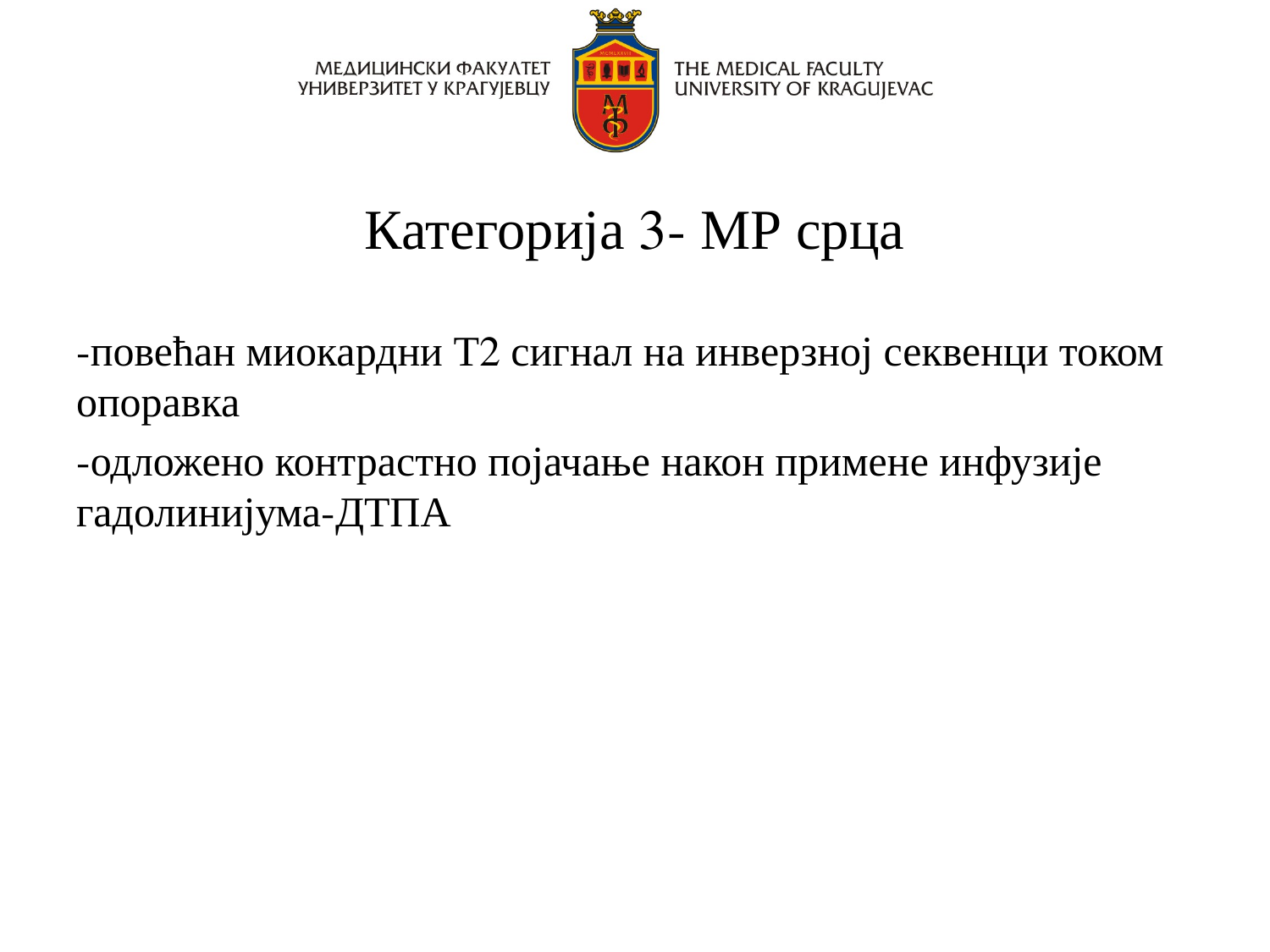

# Категорија 3- МР срца
-повећан миокардни Т2 сигнал на инверзној секвенци током опоравка
-одложено контрастно појачање након примене инфузије гадолинијума-ДТПА